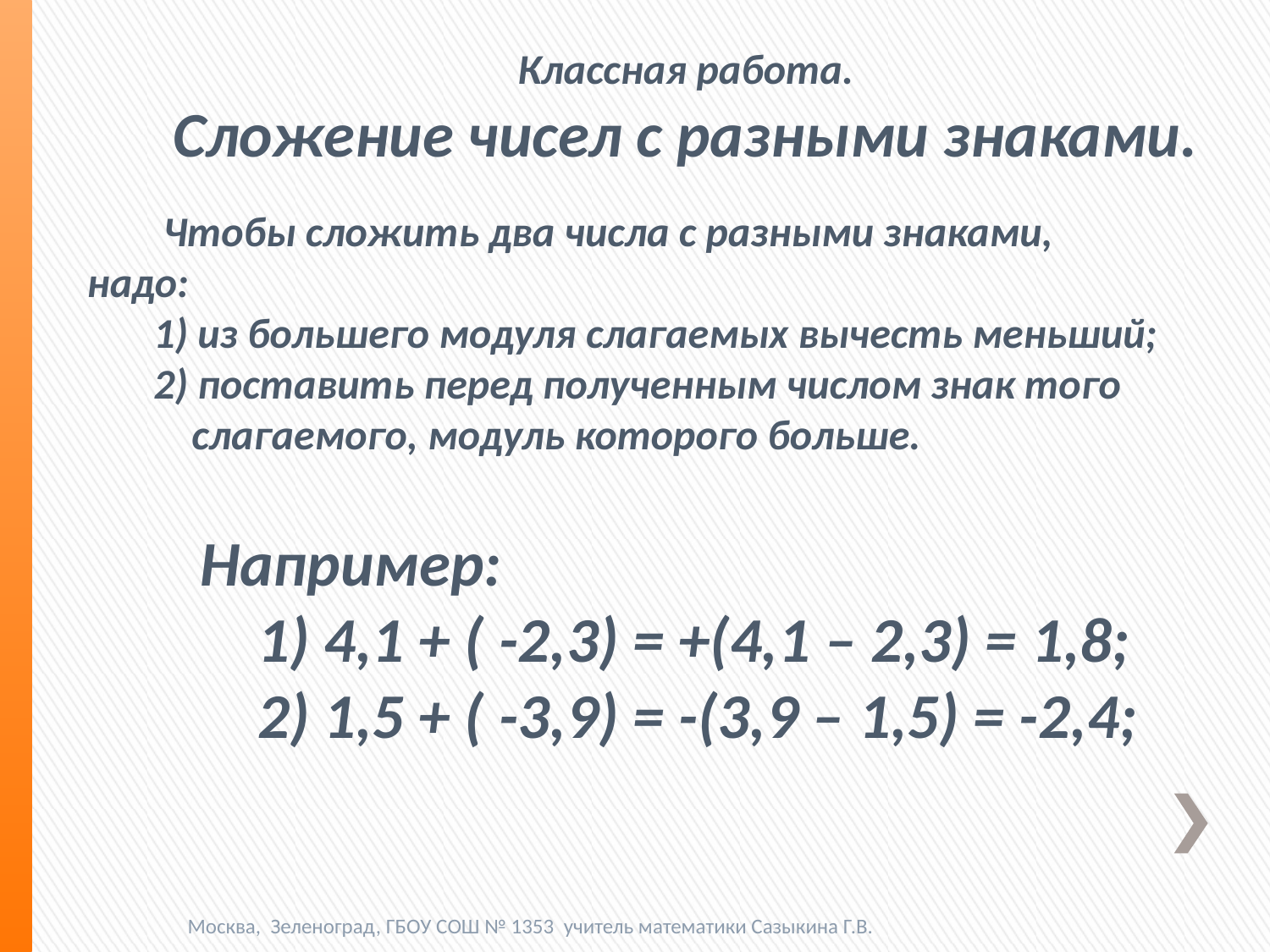

Классная работа.
Сложение чисел с разными знаками.
         Чтобы сложить два числа с разными знаками,
 надо: 
        1) из большего модуля слагаемых вычесть меньший; 
        2) поставить перед полученным числом знак того
            слагаемого, модуль которого больше.
       Например: 
        1) 4,1 + ( -2,3) = +(4,1 – 2,3) = 1,8; 
        2) 1,5 + ( -3,9) = -(3,9 – 1,5) = -2,4;
Москва,  Зеленоград, ГБОУ СОШ № 1353  учитель математики Сазыкина Г.В.